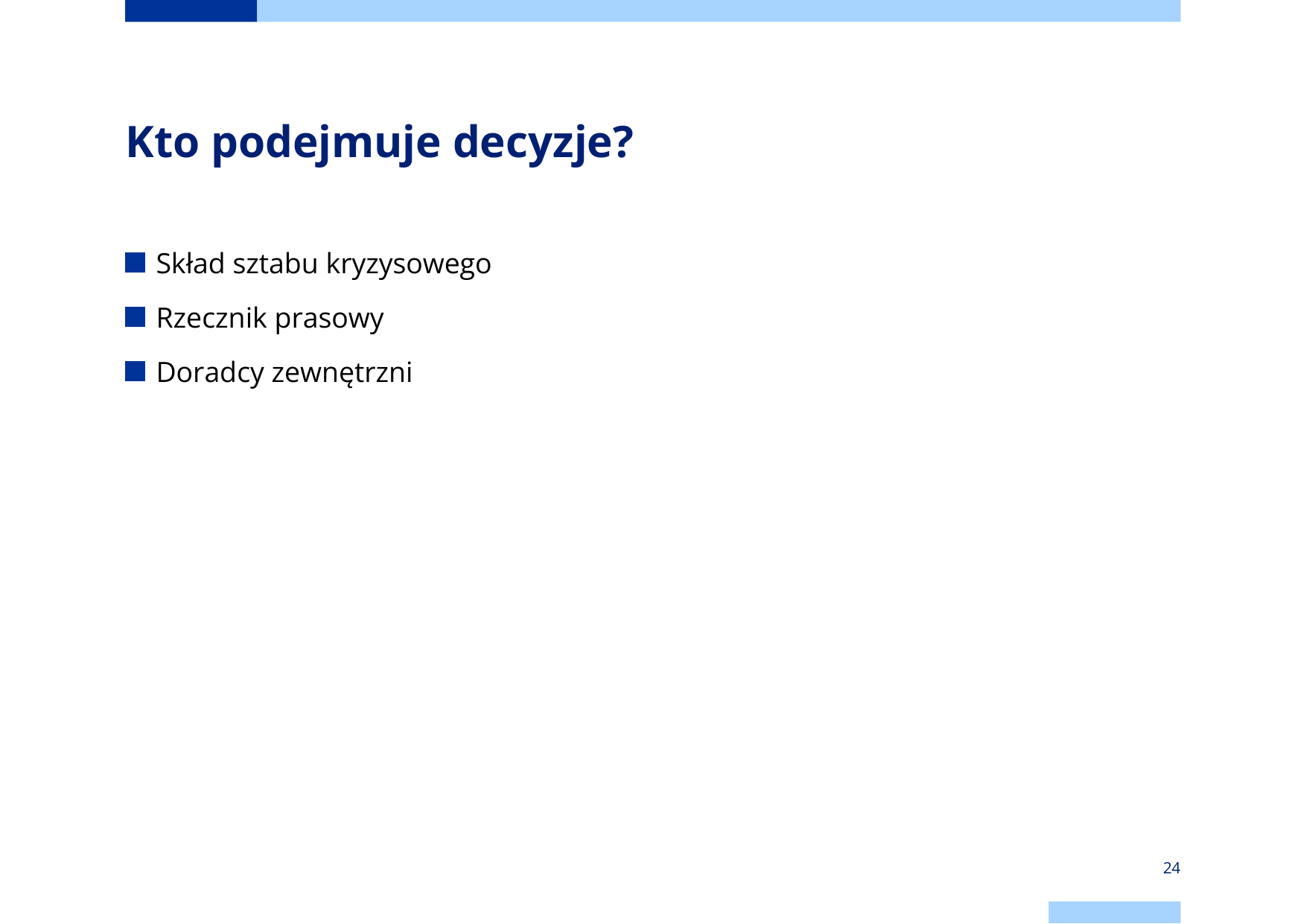

# Kto podejmuje decyzje?
Skład sztabu kryzysowego
Rzecznik prasowy
Doradcy zewnętrzni
24